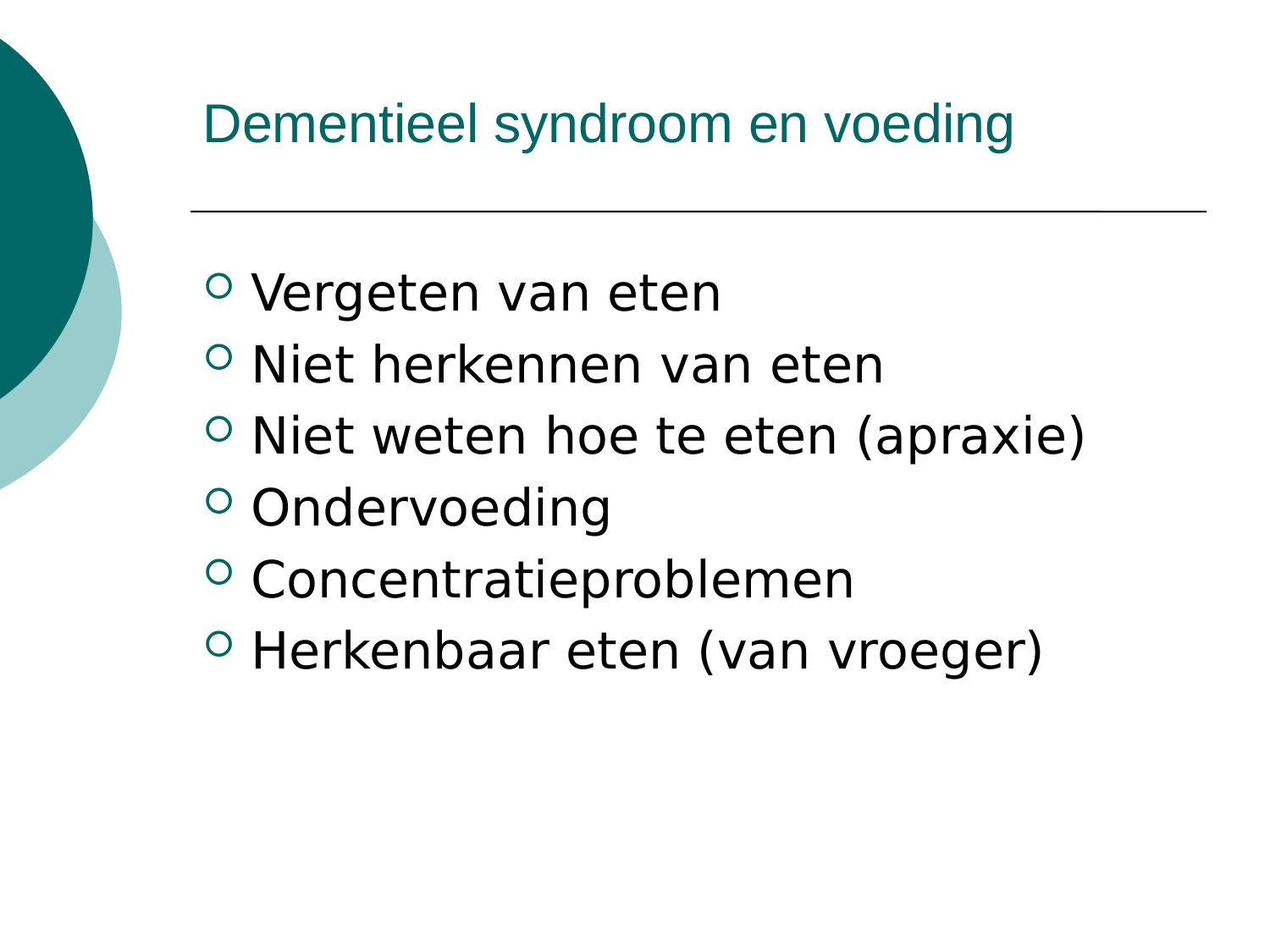

Dementieel syndroom en voeding
Vergeten van eten
Niet herkennen van eten
Niet weten hoe te eten (apraxie)
Ondervoeding
Concentratieproblemen
Herkenbaar eten (van vroeger)